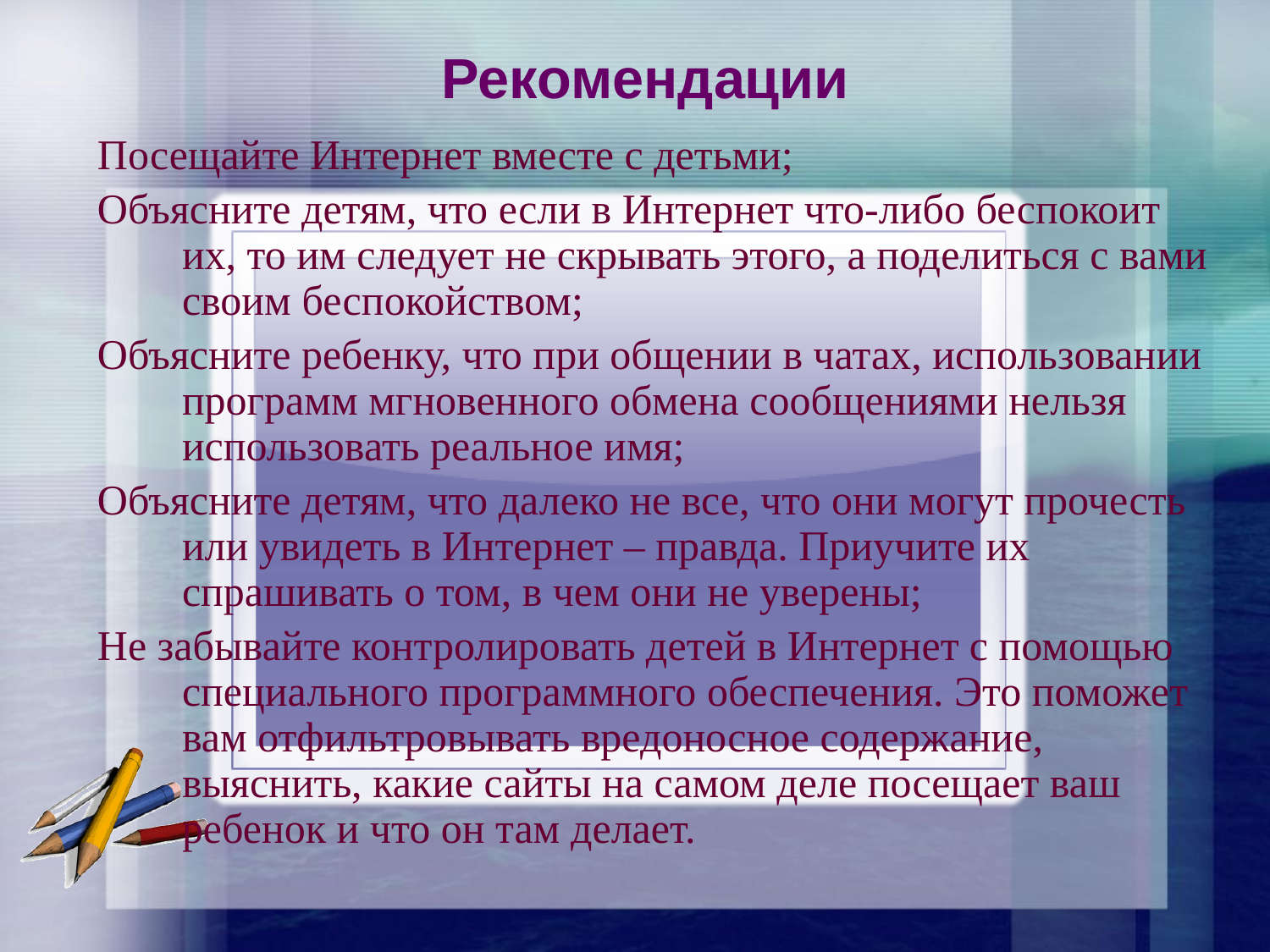

Рекомендации
Посещайте Интернет вместе с детьми;
Объясните детям, что если в Интернет что-либо беспокоит их, то им следует не скрывать этого, а поделиться с вами своим беспокойством;
Объясните ребенку, что при общении в чатах, использовании программ мгновенного обмена сообщениями нельзя использовать реальное имя;
Объясните детям, что далеко не все, что они могут прочесть или увидеть в Интернет – правда. Приучите их спрашивать о том, в чем они не уверены;
Не забывайте контролировать детей в Интернет с помощью специального программного обеспечения. Это поможет вам отфильтровывать вредоносное содержание, выяснить, какие сайты на самом деле посещает ваш ребенок и что он там делает.